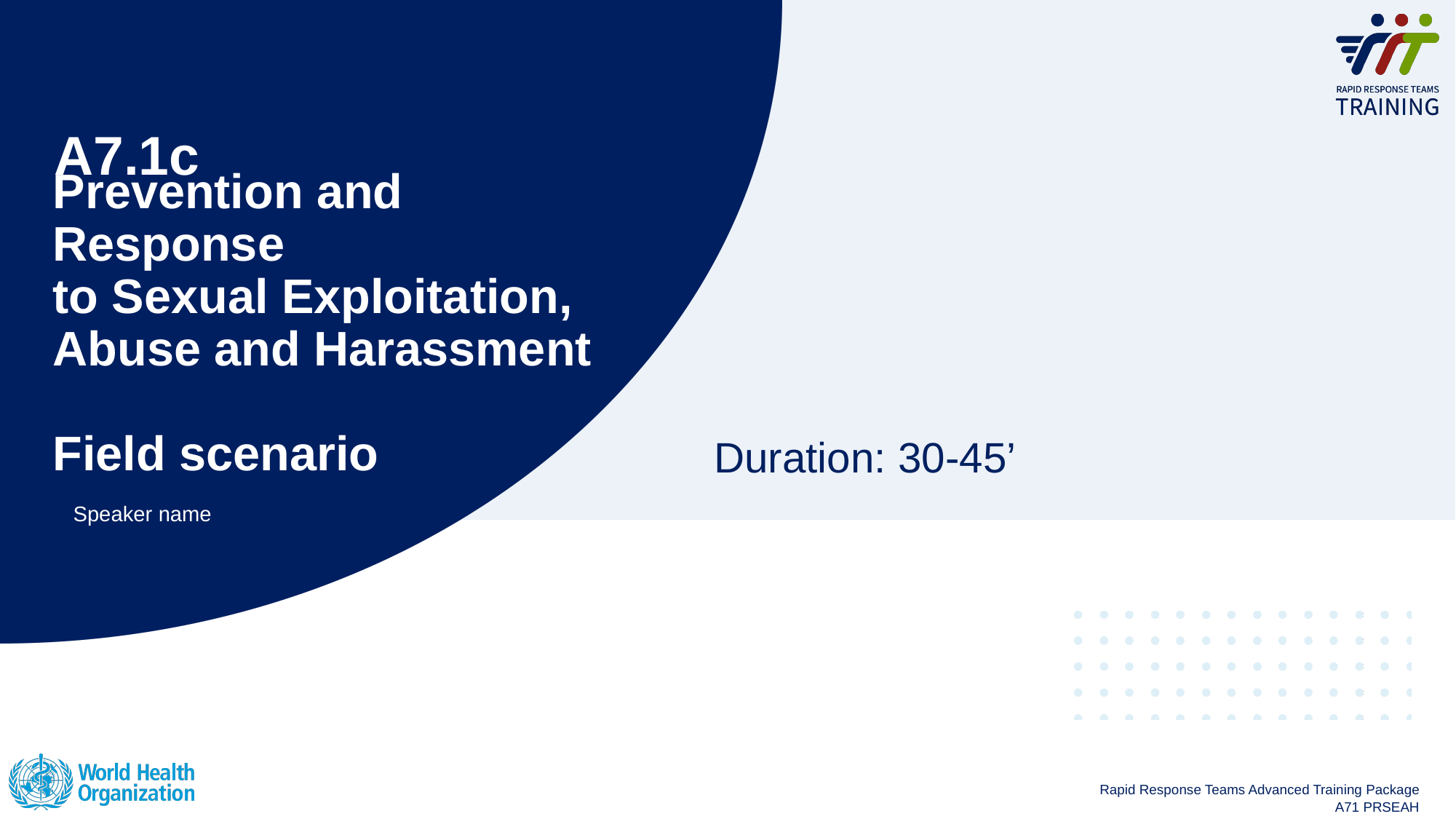

A7.1c
# Prevention and Response  to Sexual Exploitation, Abuse and Harassment   Field scenario
Duration: 30-45’
Speaker name
1